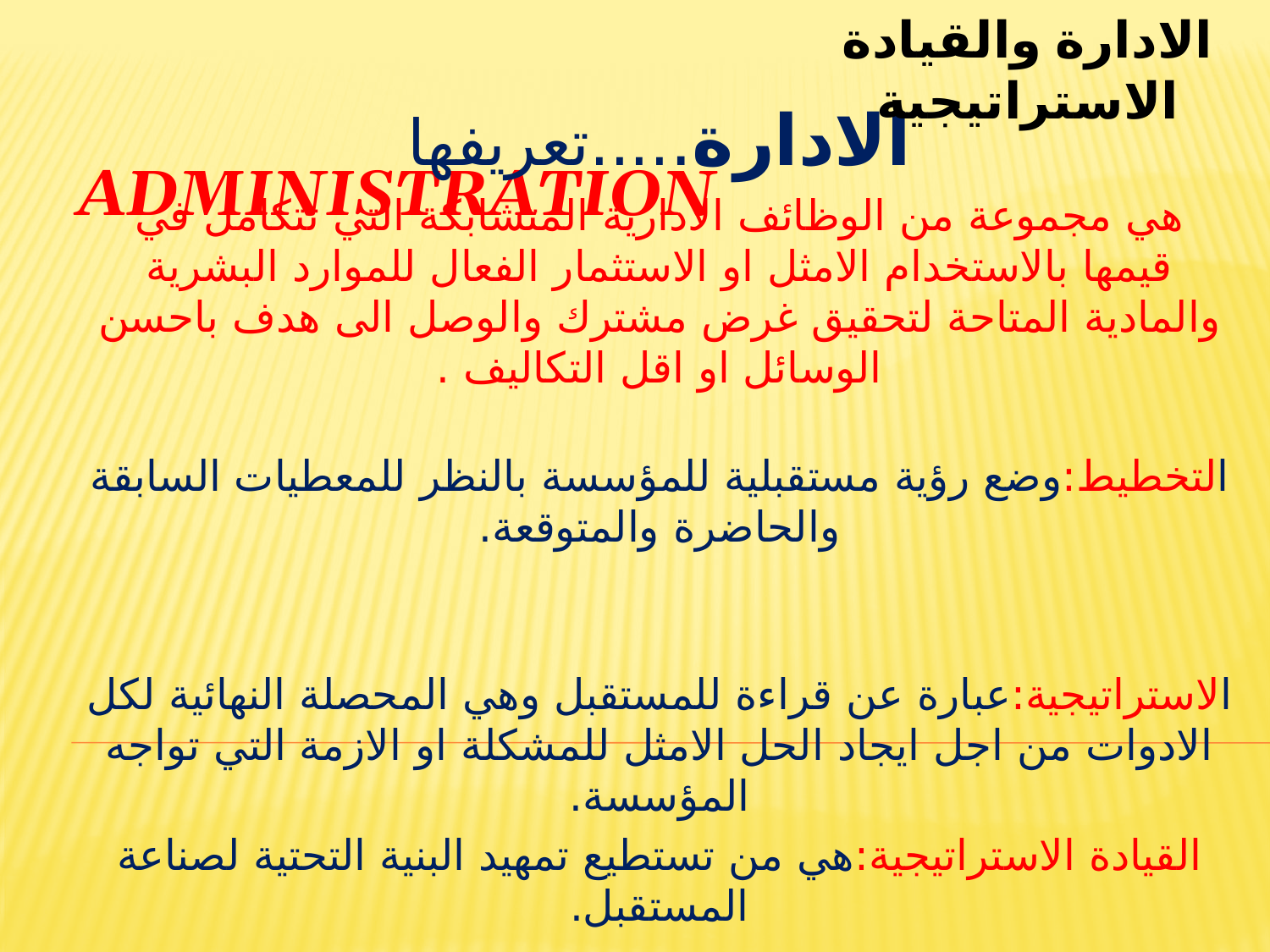

الادارة والقيادة الاستراتيجية
# Administration

الاستاذ المساعد الدكتور: احمد حمزة الشمري

الادارة.....تعريفها
هي مجموعة من الوظائف الادارية المتشابكة التي تتكامل في قيمها بالاستخدام الامثل او الاستثمار الفعال للموارد البشرية والمادية المتاحة لتحقيق غرض مشترك والوصل الى هدف باحسن الوسائل او اقل التكاليف .

التخطيط:وضع رؤية مستقبلية للمؤسسة بالنظر للمعطيات السابقة والحاضرة والمتوقعة.

الاستراتيجية:عبارة عن قراءة للمستقبل وهي المحصلة النهائية لكل الادوات من اجل ايجاد الحل الامثل للمشكلة او الازمة التي تواجه المؤسسة.
القيادة الاستراتيجية:هي من تستطيع تمهيد البنية التحتية لصناعة المستقبل.